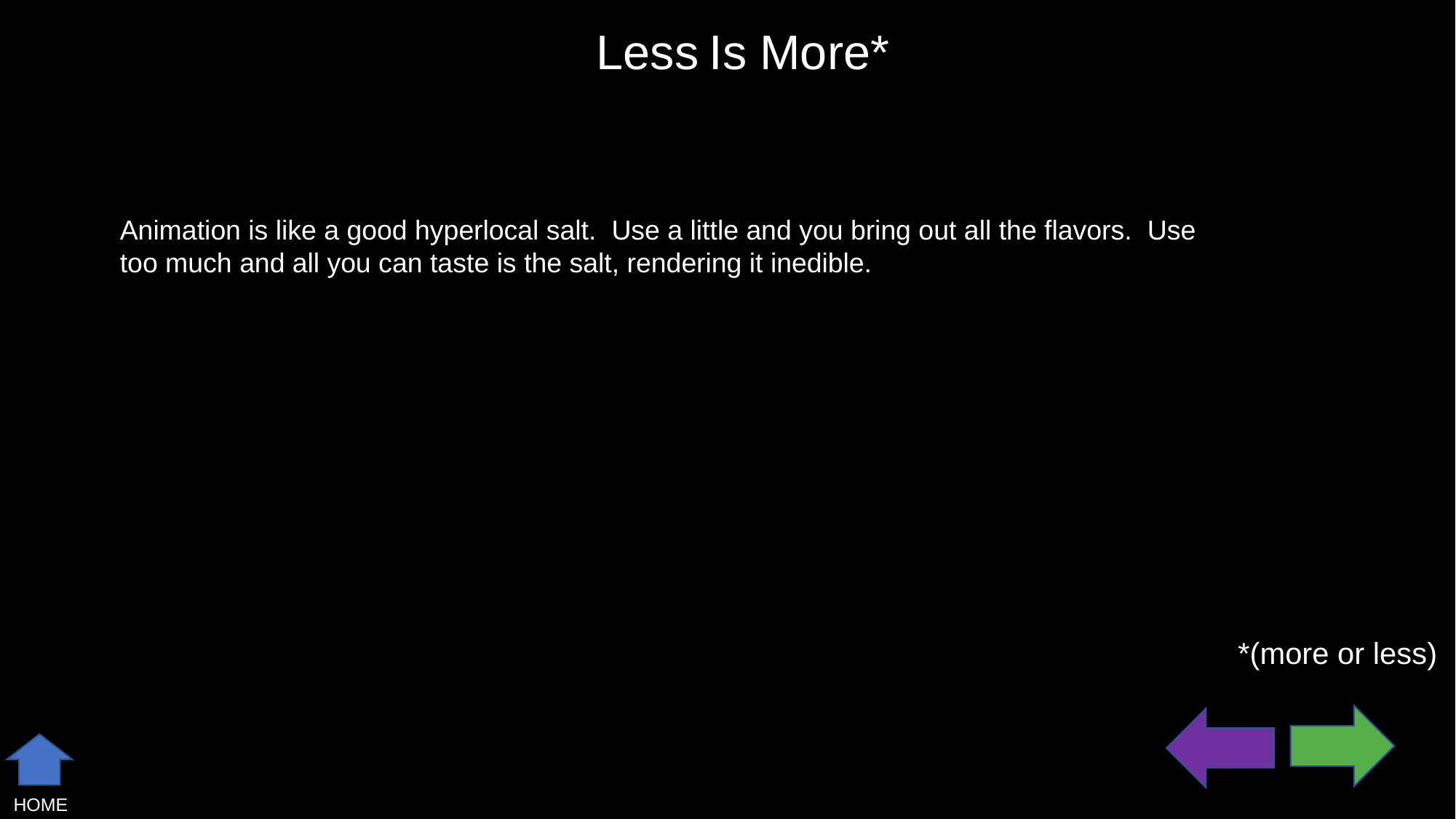

More*
Less
Is
Animation is like a good hyperlocal salt.  Use a little and you bring out all the flavors.  Use too much and all you can taste is the salt, rendering it inedible.
*(more or less)

HOME